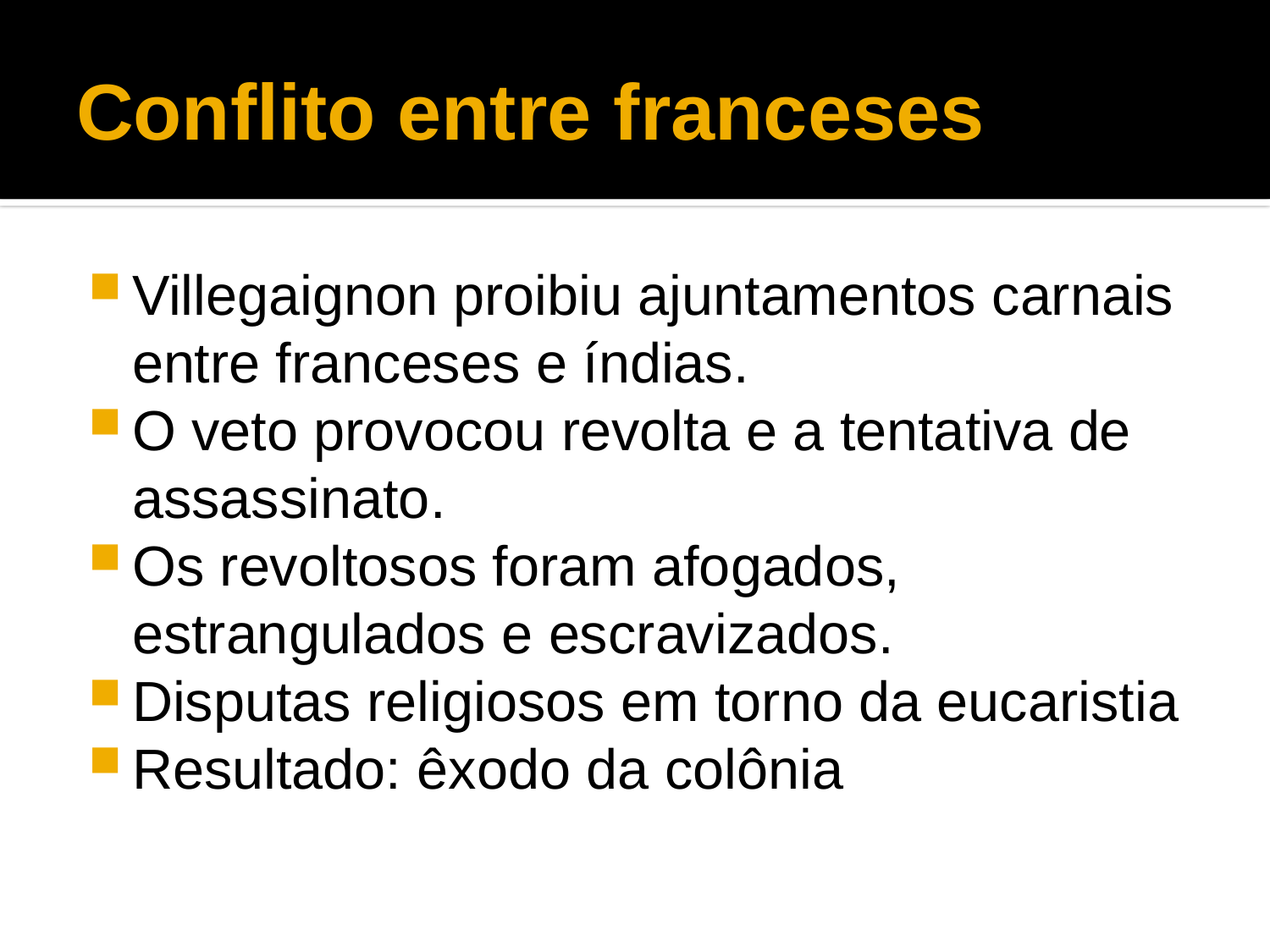

# Conflito entre franceses
Villegaignon proibiu ajuntamentos carnais entre franceses e índias.
O veto provocou revolta e a tentativa de assassinato.
Os revoltosos foram afogados, estrangulados e escravizados.
Disputas religiosos em torno da eucaristia
Resultado: êxodo da colônia